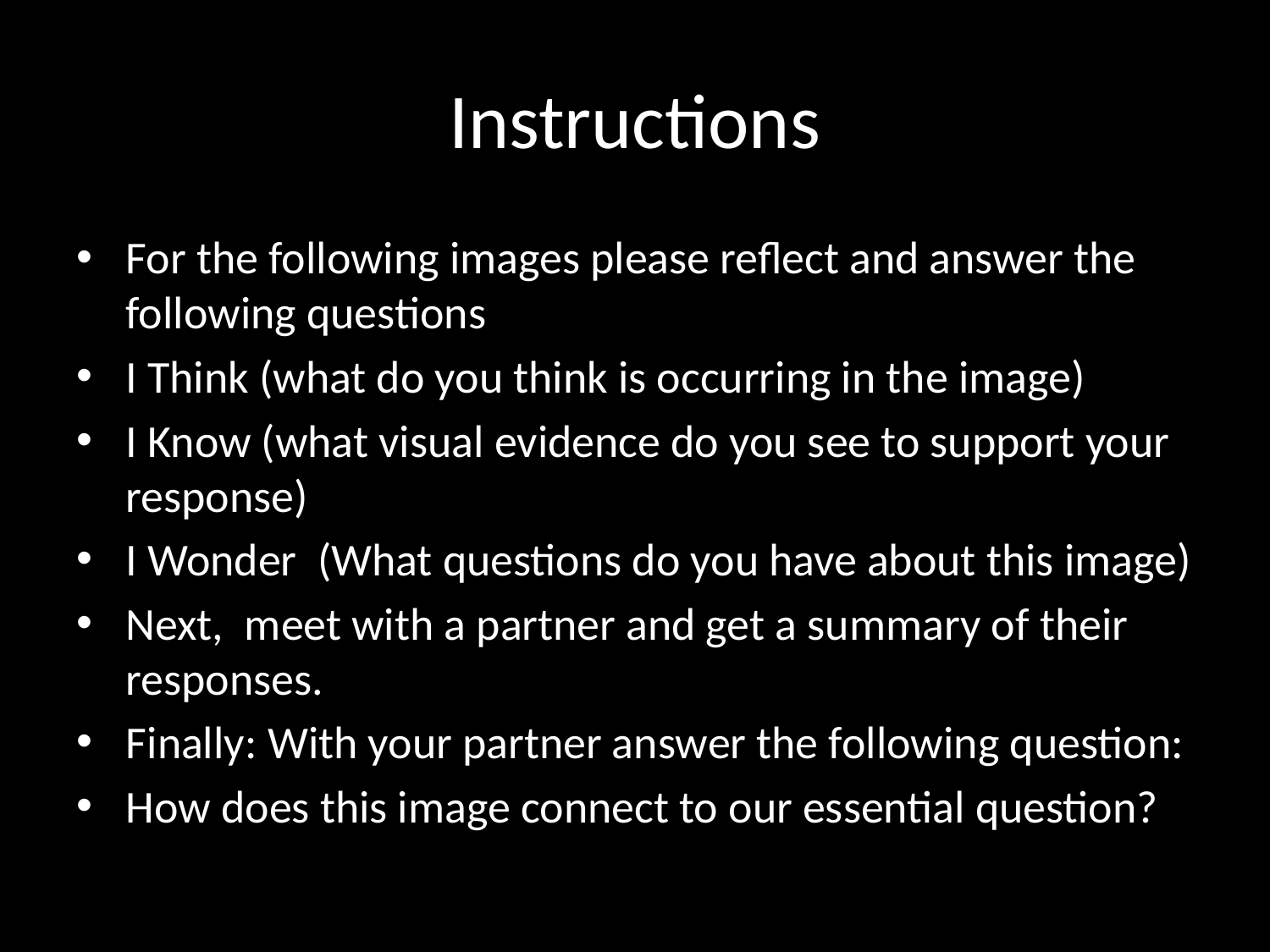

# Instructions
For the following images please reflect and answer the following questions
I Think (what do you think is occurring in the image)
I Know (what visual evidence do you see to support your response)
I Wonder  (What questions do you have about this image)
Next,  meet with a partner and get a summary of their responses.
Finally: With your partner answer the following question:
How does this image connect to our essential question?